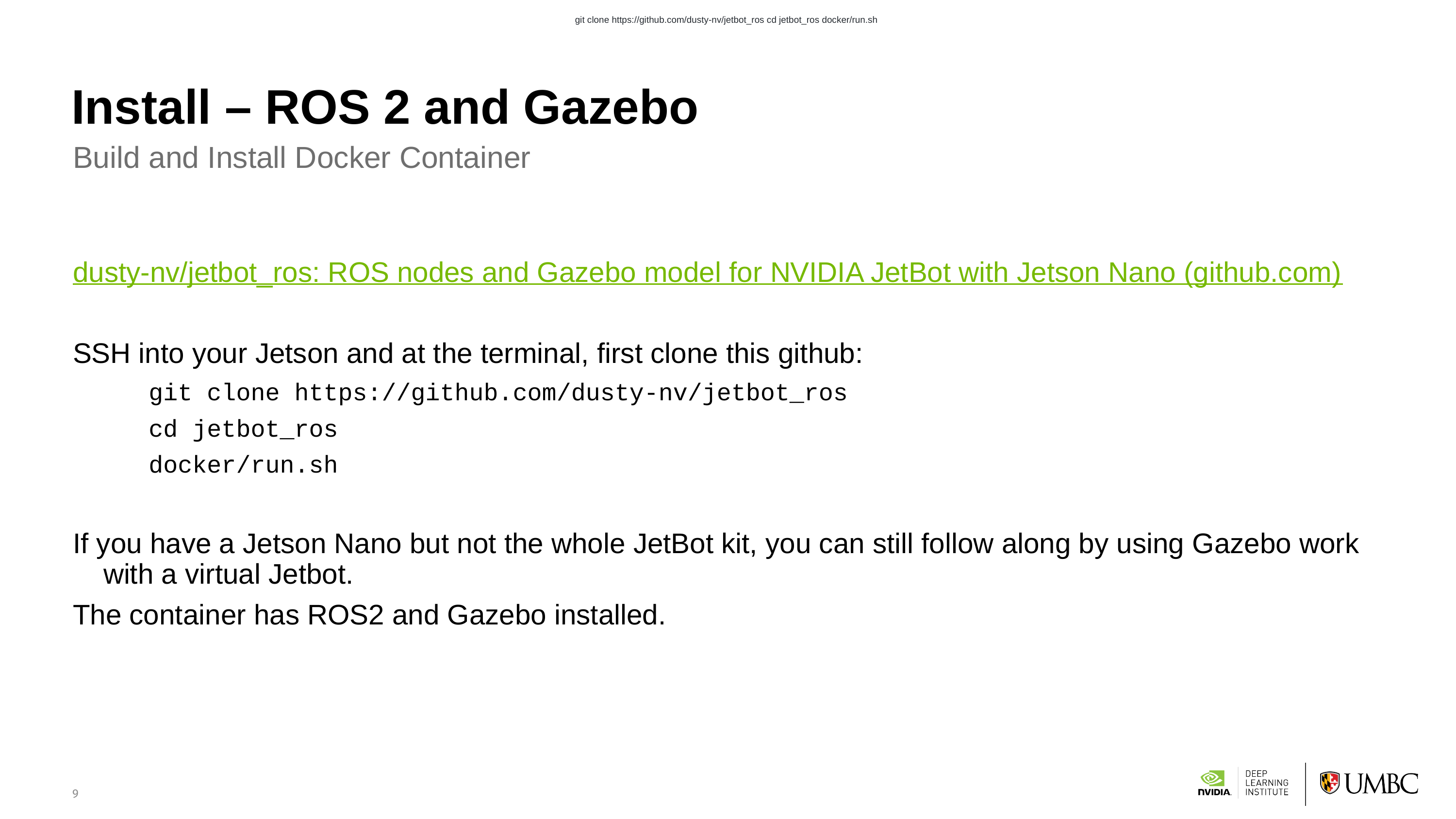

git clone https://github.com/dusty-nv/jetbot_ros cd jetbot_ros docker/run.sh
# Install – ROS 2 and Gazebo
Build and Install Docker Container
dusty-nv/jetbot_ros: ROS nodes and Gazebo model for NVIDIA JetBot with Jetson Nano (github.com)

SSH into your Jetson and at the terminal, first clone this github:
git clone https://github.com/dusty-nv/jetbot_ros
cd jetbot_ros
docker/run.sh

If you have a Jetson Nano but not the whole JetBot kit, you can still follow along by using Gazebo work with a virtual Jetbot.
The container has ROS2 and Gazebo installed.